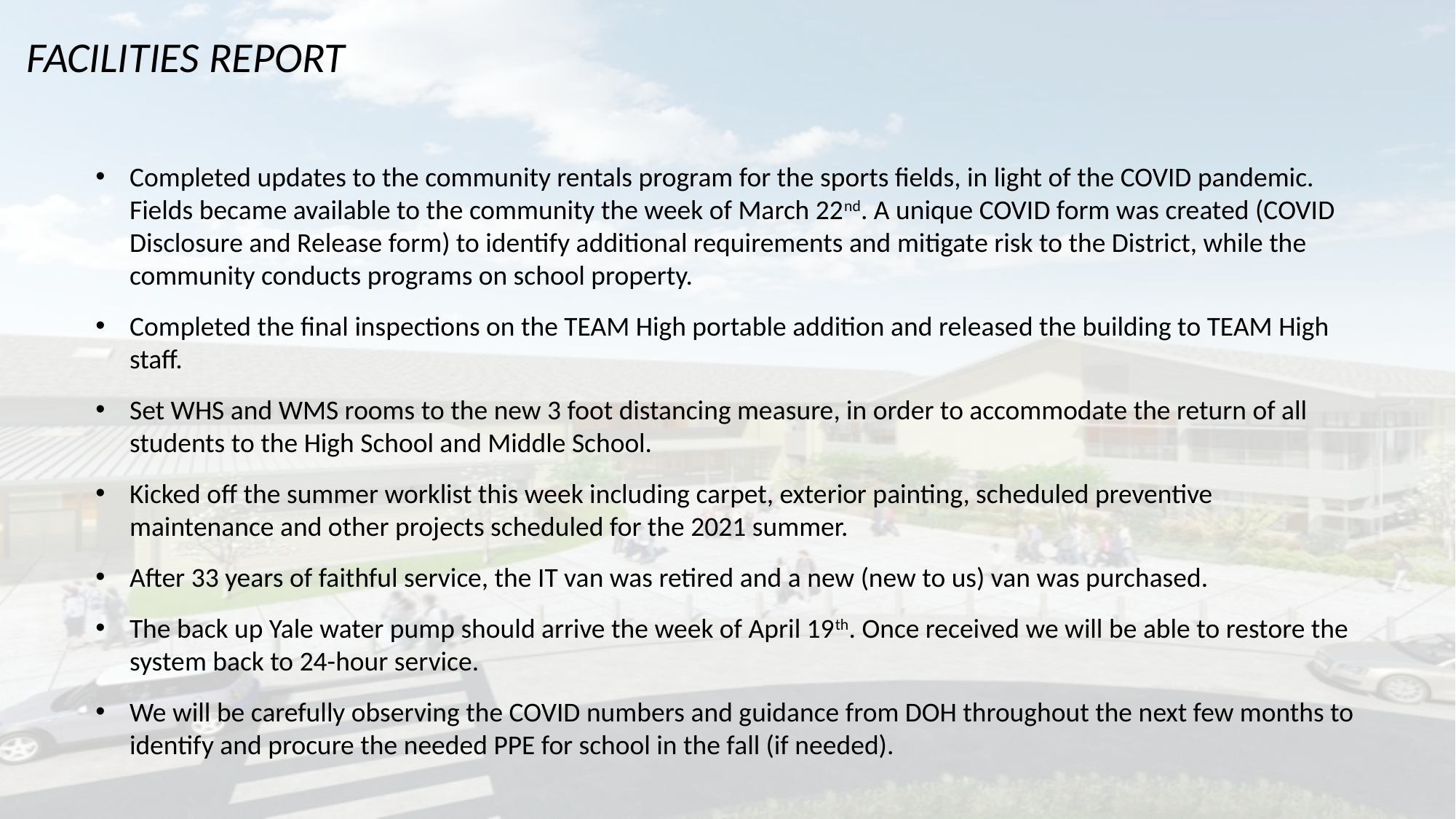

FACILITIES REPORT

Completed updates to the community rentals program for the sports fields, in light of the COVID pandemic. Fields became available to the community the week of March 22nd. A unique COVID form was created (COVID Disclosure and Release form) to identify additional requirements and mitigate risk to the District, while the community conducts programs on school property.
Completed the final inspections on the TEAM High portable addition and released the building to TEAM High staff.
Set WHS and WMS rooms to the new 3 foot distancing measure, in order to accommodate the return of all students to the High School and Middle School.
Kicked off the summer worklist this week including carpet, exterior painting, scheduled preventive maintenance and other projects scheduled for the 2021 summer.
After 33 years of faithful service, the IT van was retired and a new (new to us) van was purchased.
The back up Yale water pump should arrive the week of April 19th. Once received we will be able to restore the system back to 24-hour service.
We will be carefully observing the COVID numbers and guidance from DOH throughout the next few months to identify and procure the needed PPE for school in the fall (if needed).